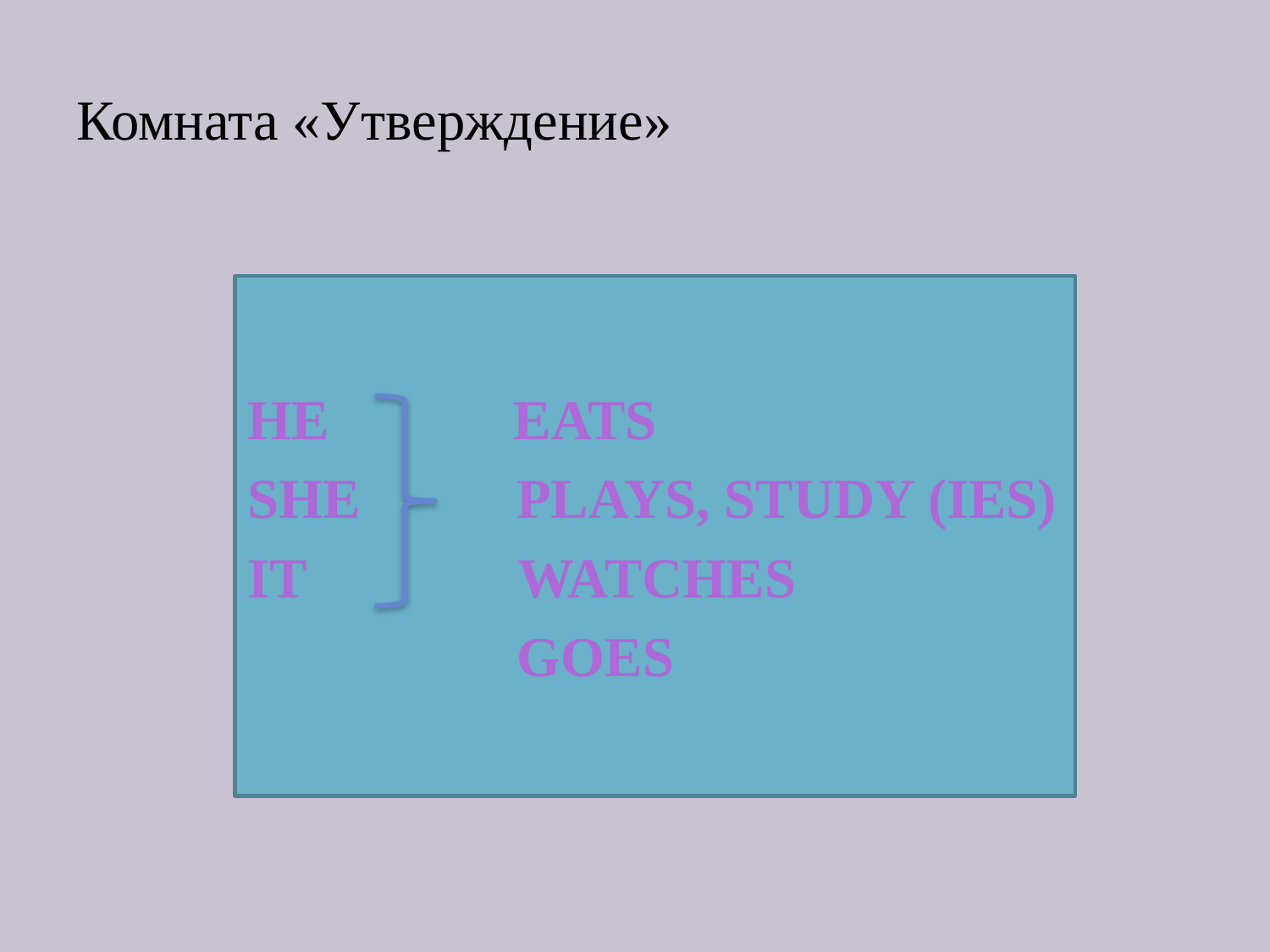

# Комната «Утверждение»

HE             EATS
SHE           PLAYS, STUDY (IES)
IT               WATCHES
                   GOES